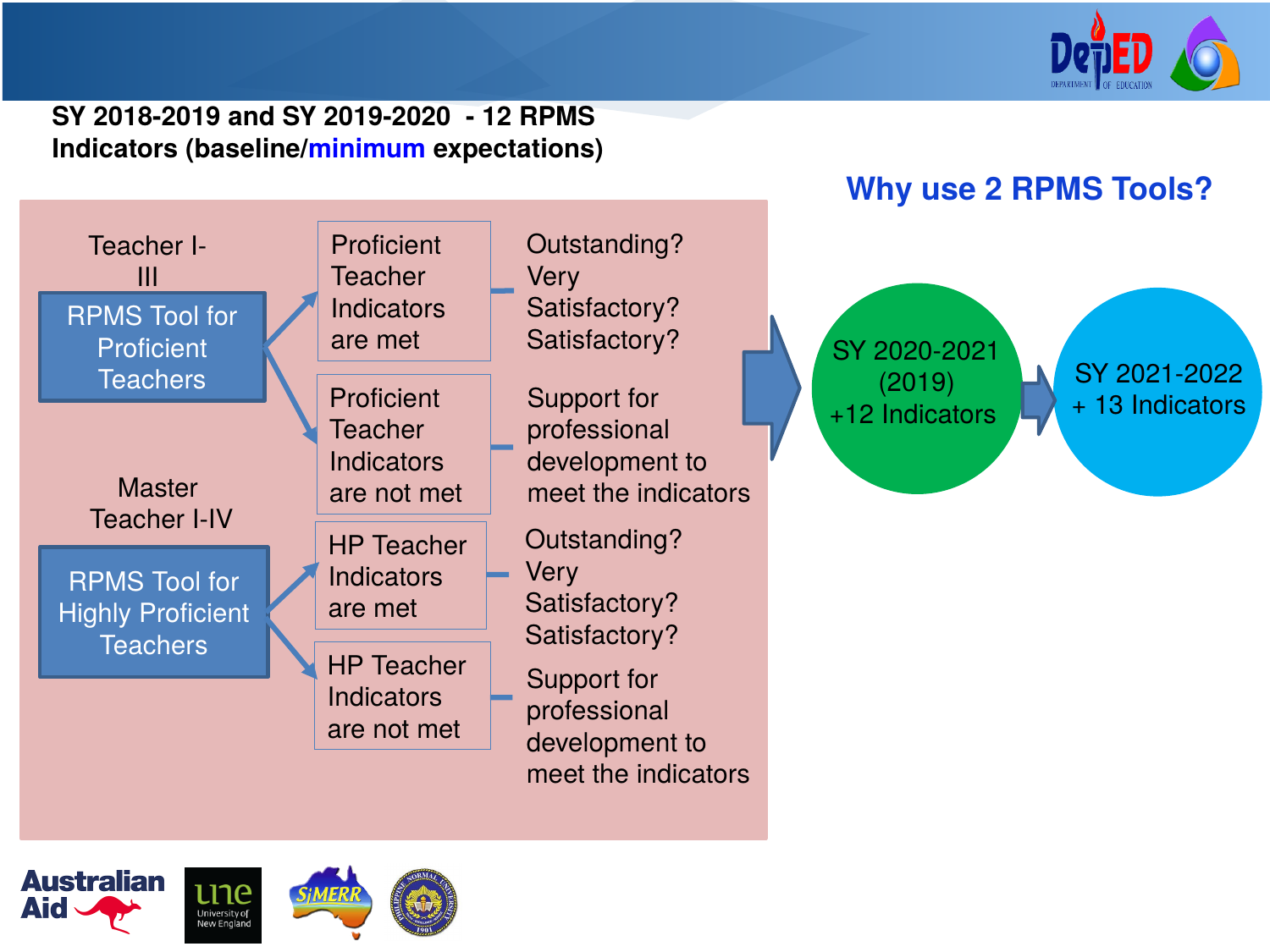

SY 2018-2019 and SY 2019-2020  - 12 RPMS Indicators (baseline/minimum expectations)
Why use 2 RPMS Tools?

Outstanding? Very Satisfactory? Satisfactory?
Proficient Teacher Indicators are met
Teacher I-III

SY 2020-2021
 (2019)
+12 Indicators

SY 2021-2022
+ 13 Indicators
RPMS Tool for Proficient Teachers

Proficient Teacher  Indicators are not met
Support for professional development to meet the indicators
Master
Teacher I-IV
Outstanding? Very Satisfactory? Satisfactory?
HP Teacher Indicators are met
RPMS Tool for Highly Proficient Teachers
HP Teacher  Indicators are not met
Support for professional development to meet the indicators